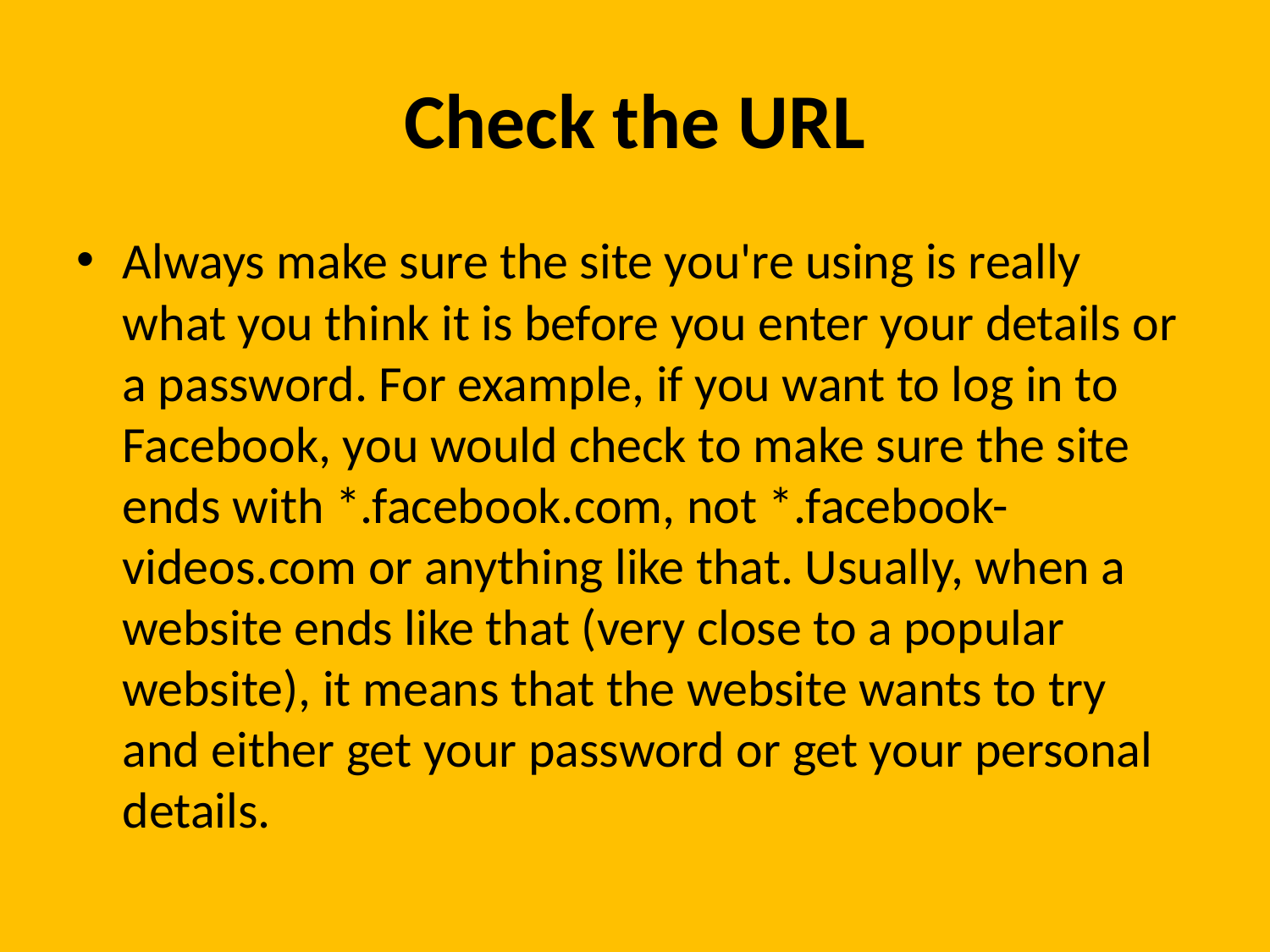

# Check the URL
Always make sure the site you're using is really what you think it is before you enter your details or a password. For example, if you want to log in to Facebook, you would check to make sure the site ends with *.facebook.com, not *.facebook-videos.com or anything like that. Usually, when a website ends like that (very close to a popular website), it means that the website wants to try and either get your password or get your personal details.